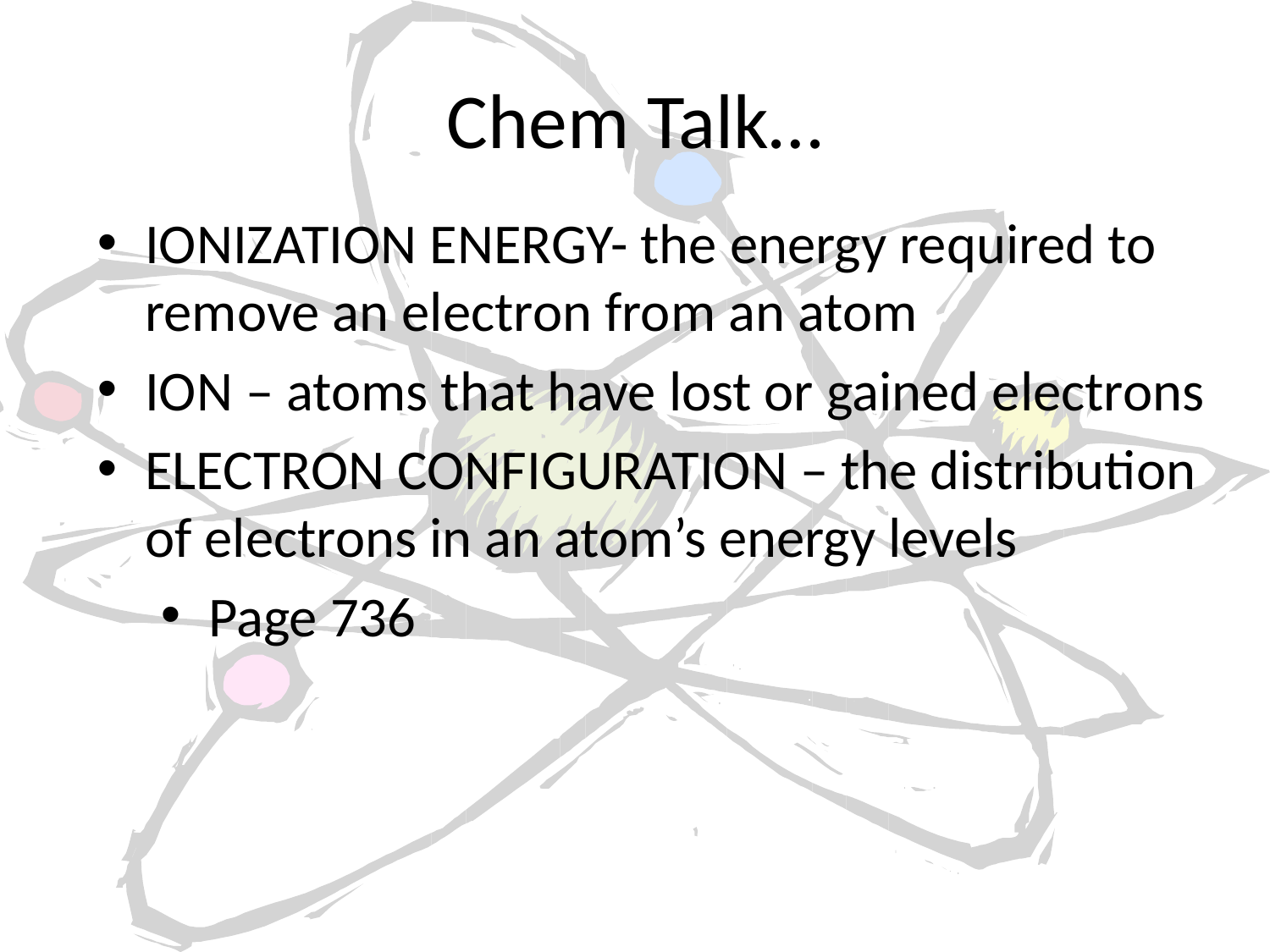

# Chem Talk…

IONIZATION ENERGY- the energy required to remove an electron from an atom
ION – atoms that have lost or gained electrons
ELECTRON CONFIGURATION – the distribution of electrons in an atom’s energy levels
Page 736